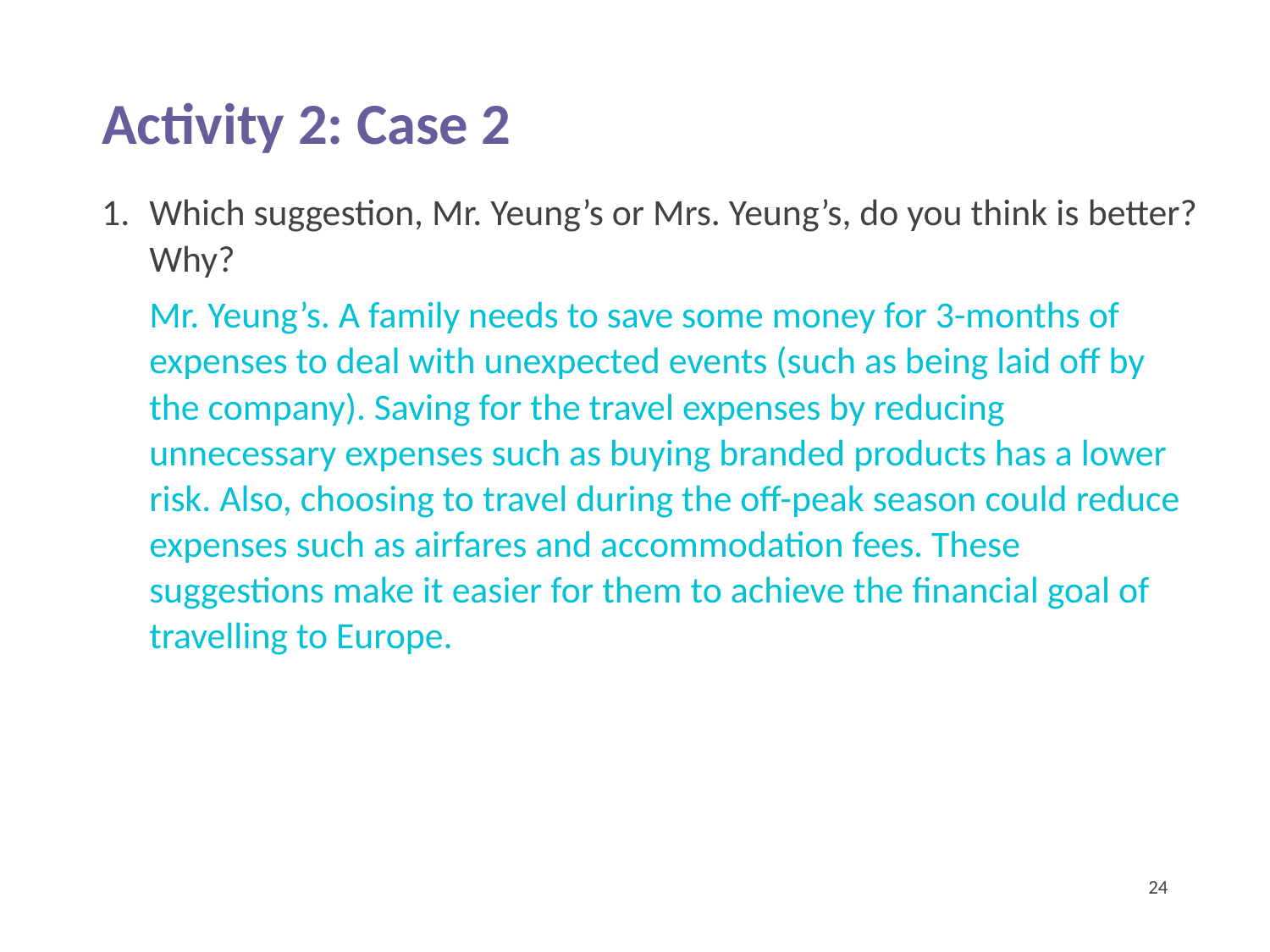

Activity 2: Case 2
Which suggestion, Mr. Yeung’s or Mrs. Yeung’s, do you think is better? Why?
Mr. Yeung’s. A family needs to save some money for 3-months of expenses to deal with unexpected events (such as being laid off by the company). Saving for the travel expenses by reducing unnecessary expenses such as buying branded products has a lower risk. Also, choosing to travel during the off-peak season could reduce expenses such as airfares and accommodation fees. These suggestions make it easier for them to achieve the financial goal of travelling to Europe.
24